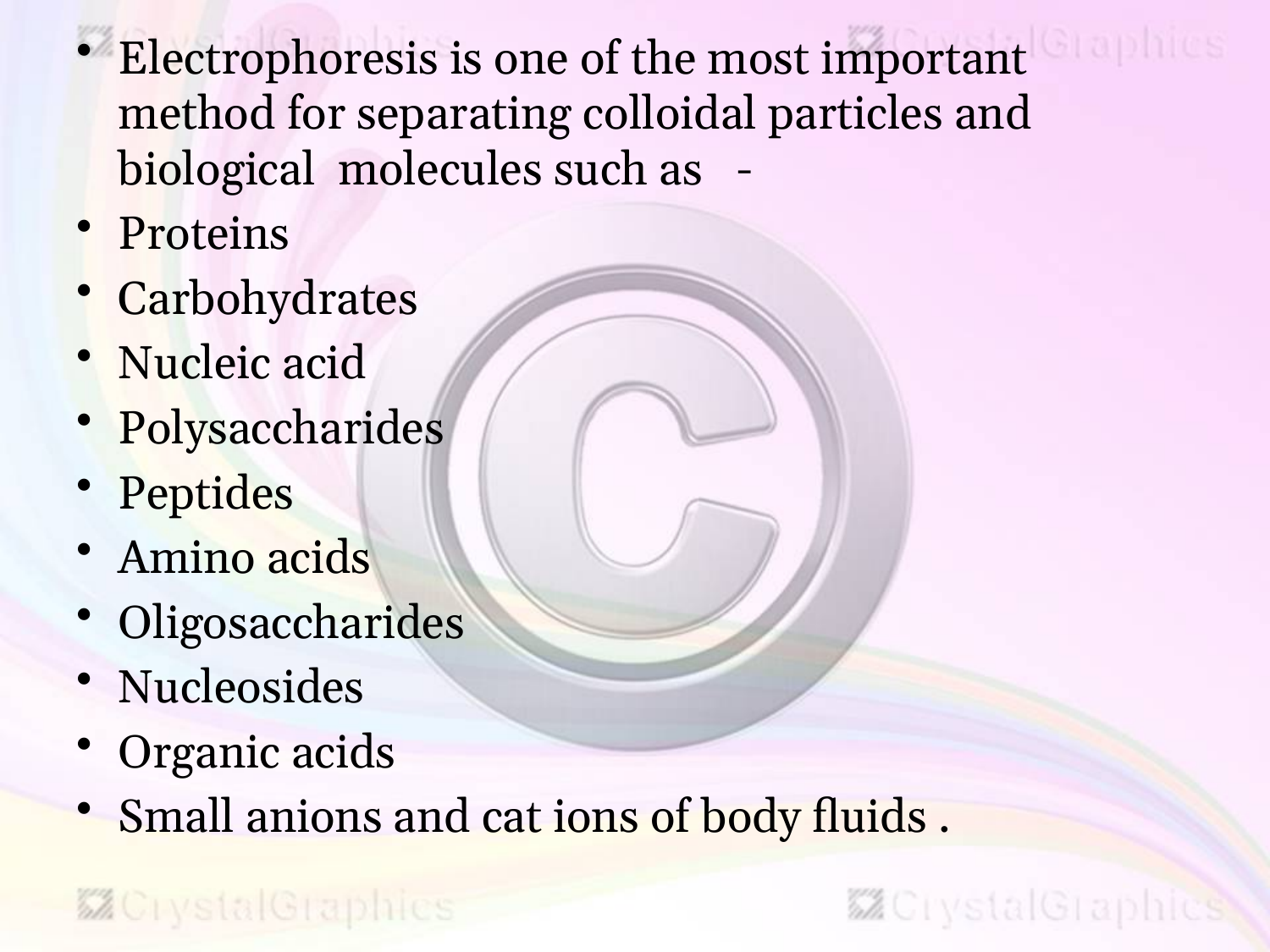

Electrophoresis is one of the most important method for separating colloidal particles and biological  molecules such as   -
Proteins
Carbohydrates
Nucleic acid
Polysaccharides
Peptides
Amino acids
Oligosaccharides
Nucleosides
Organic acids
Small anions and cat ions of body fluids .